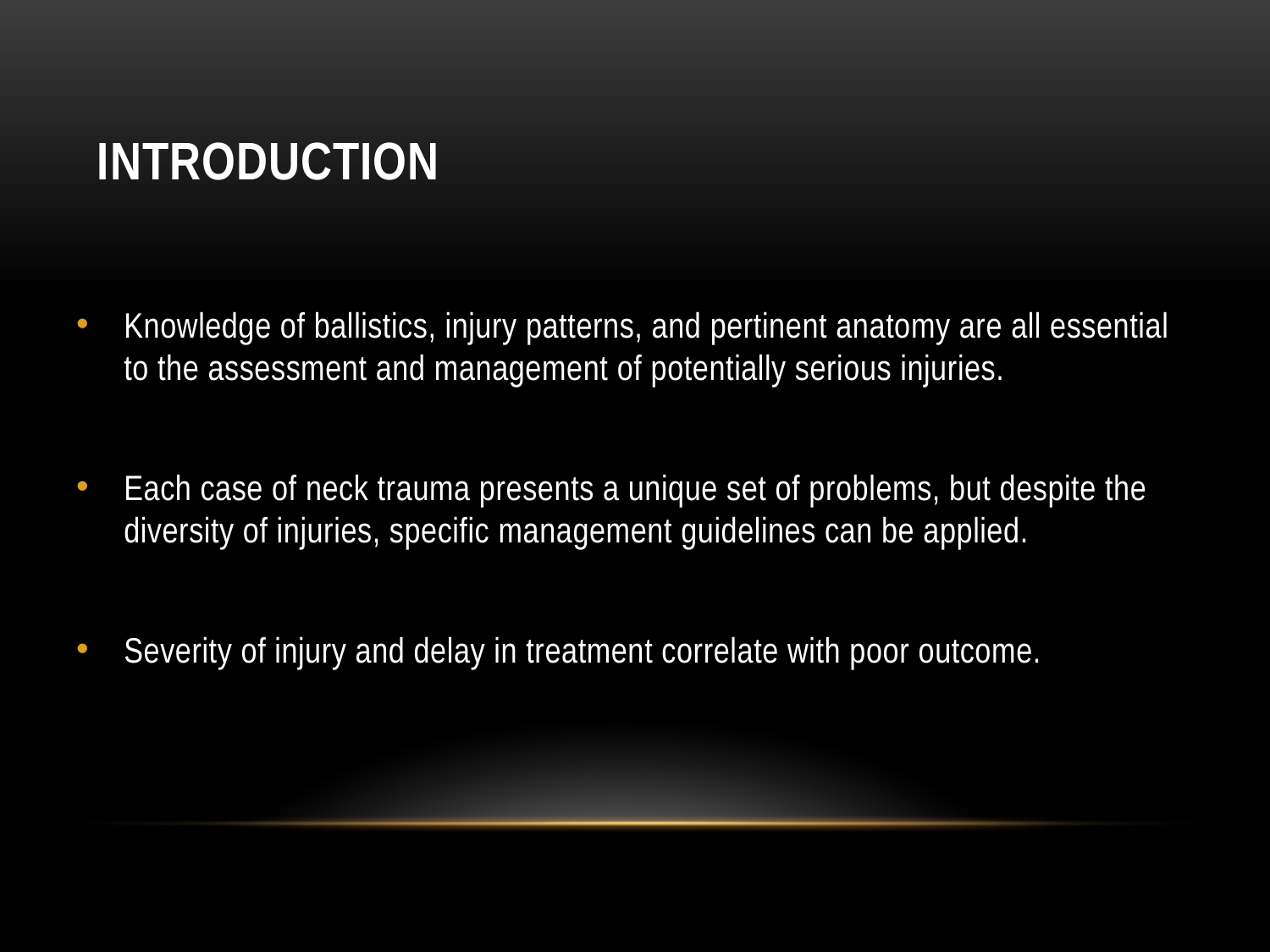

# Introduction
Knowledge of ballistics, injury patterns, and pertinent anatomy are all essential to the assessment and management of potentially serious injuries.

Each case of neck trauma presents a unique set of problems, but despite the diversity of injuries, specific management guidelines can be applied.

Severity of injury and delay in treatment correlate with poor outcome.